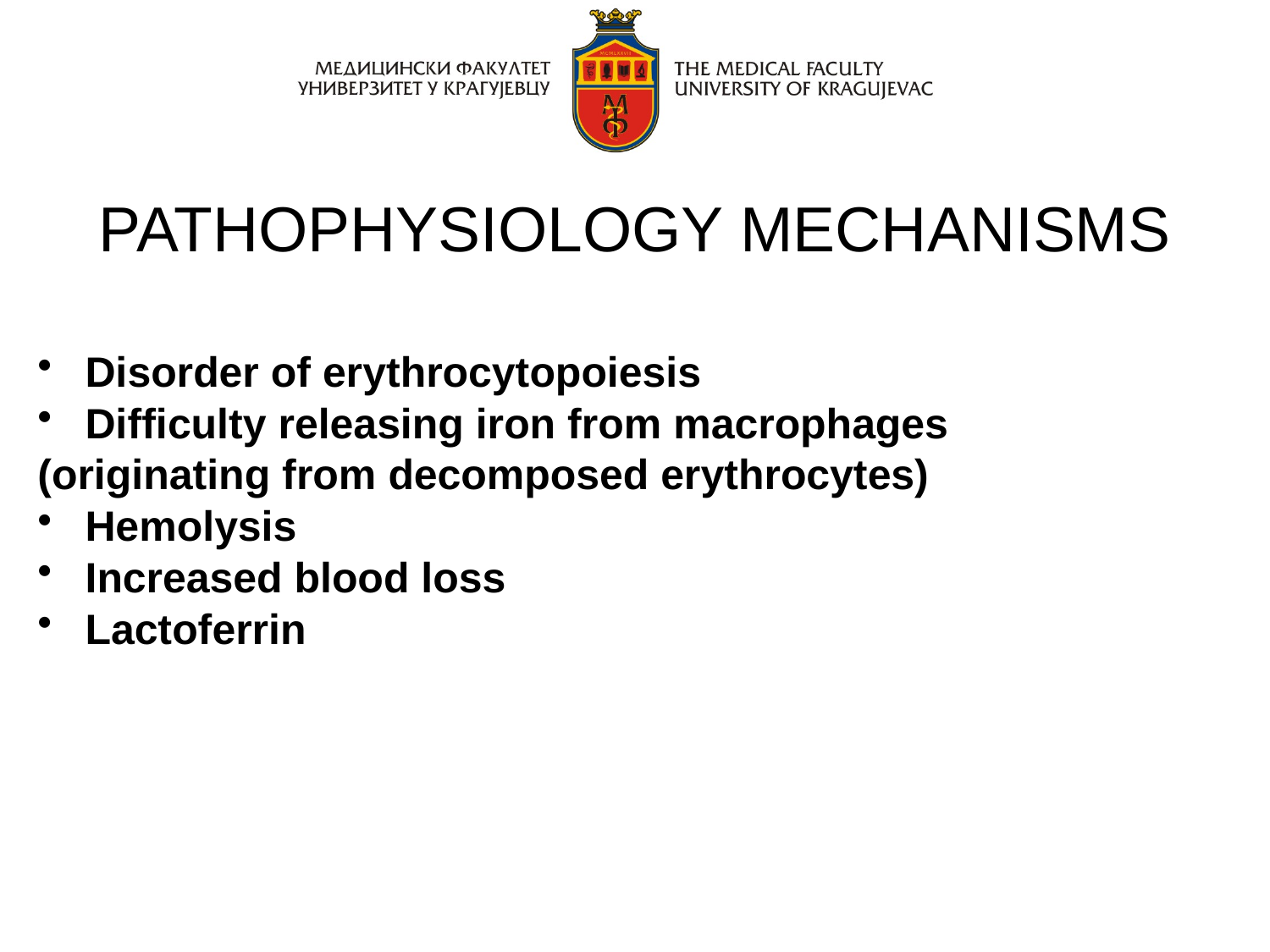

# PATHOPHYSIOLOGY MECHANISMS
Disorder of erythrocytopoiesis
Difficulty releasing iron from macrophages
(originating from decomposed erythrocytes)
Hemolysis
Increased blood loss
Lactoferrin